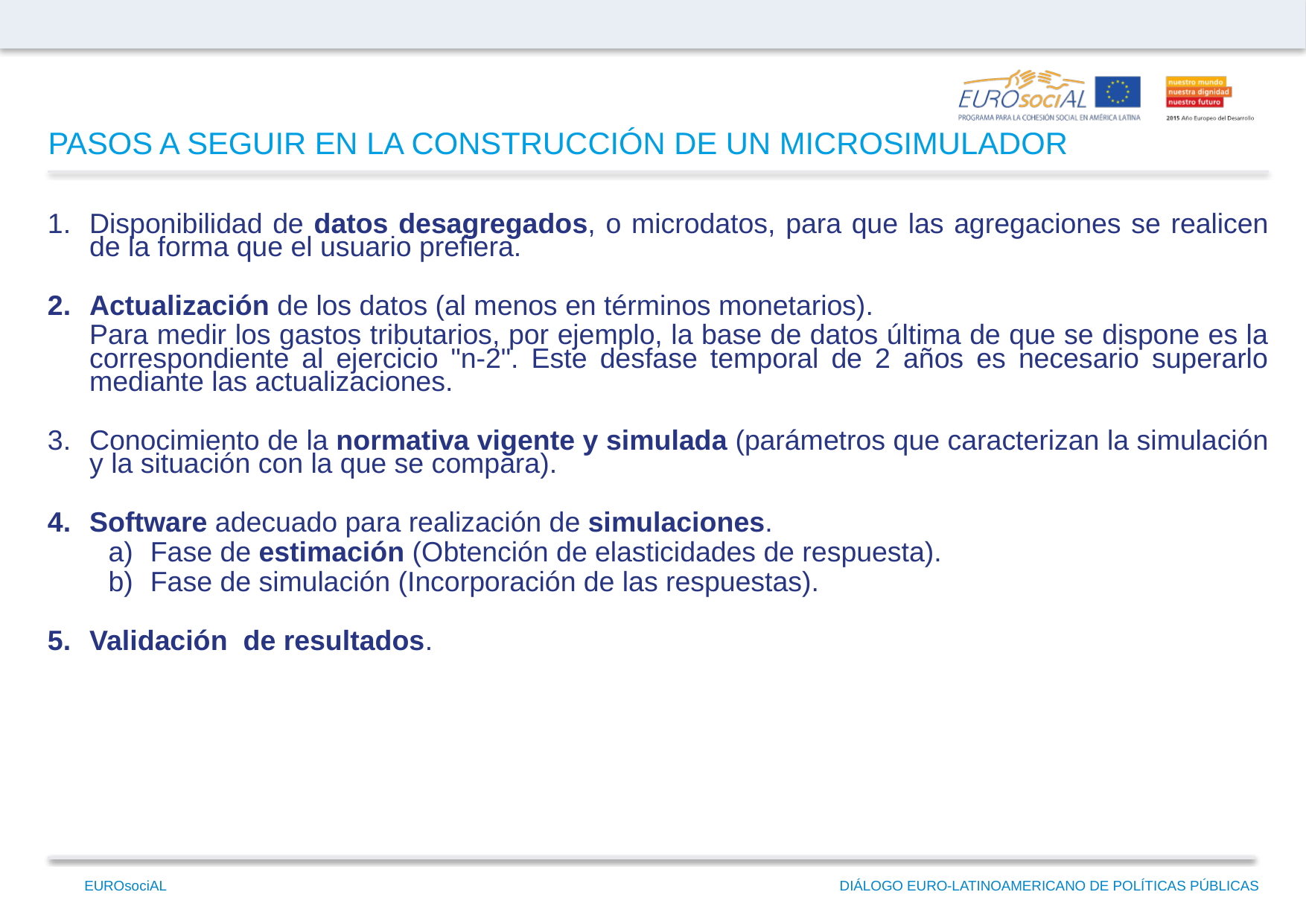

PASOS A SEGUIR EN LA CONSTRUCCIÓN DE UN MICROSIMULADOR

Disponibilidad de datos desagregados, o microdatos, para que las agregaciones se realicen de la forma que el usuario prefiera.

Actualización de los datos (al menos en términos monetarios).
	Para medir los gastos tributarios, por ejemplo, la base de datos última de que se dispone es la correspondiente al ejercicio "n-2". Este desfase temporal de 2 años es necesario superarlo mediante las actualizaciones.

Conocimiento de la normativa vigente y simulada (parámetros que caracterizan la simulación y la situación con la que se compara).

Software adecuado para realización de simulaciones.
Fase de estimación (Obtención de elasticidades de respuesta).
Fase de simulación (Incorporación de las respuestas).

Validación  de resultados.